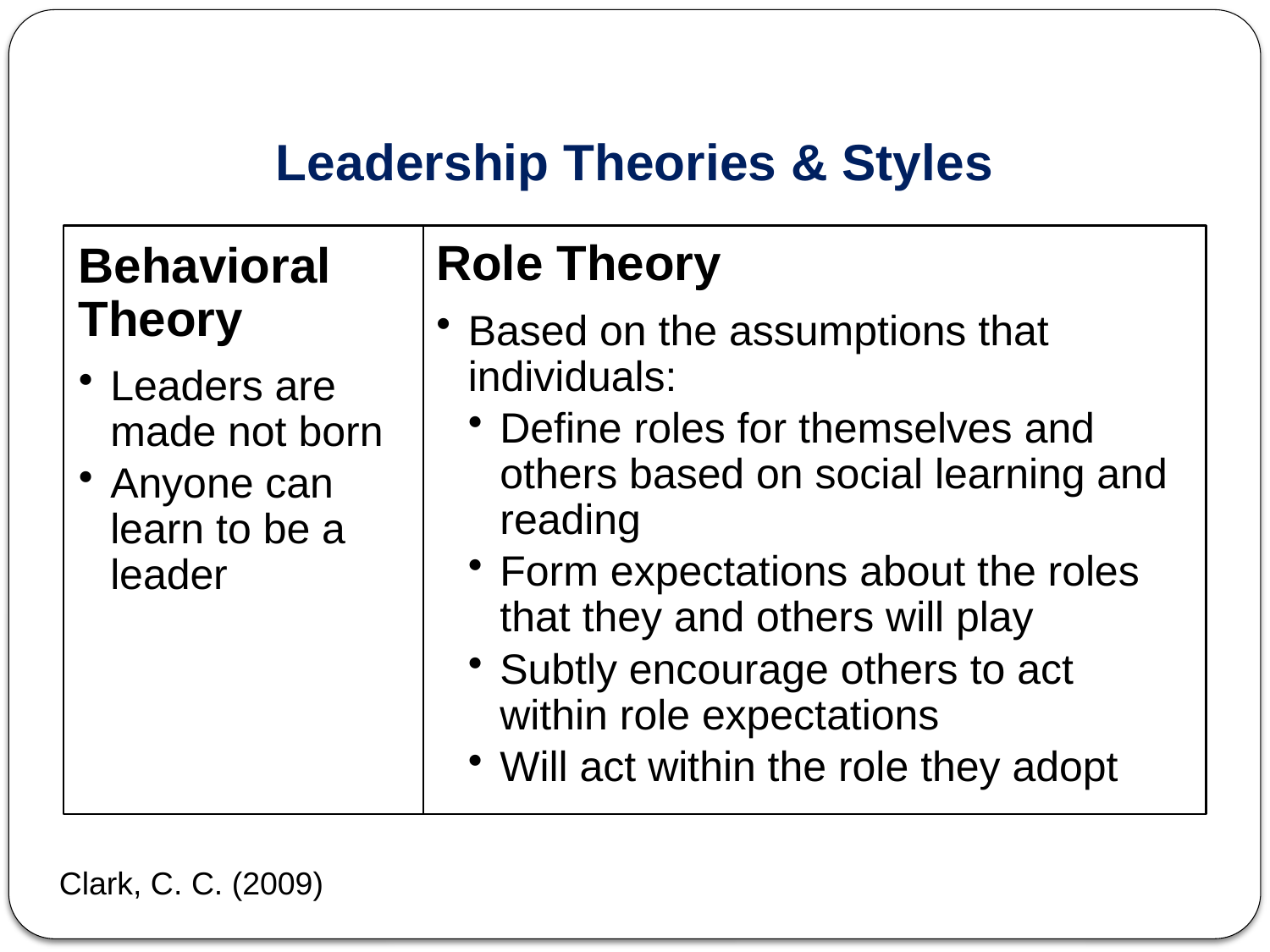

Leadership Theories & Styles
Behavioral Theory
Leaders are made not born
Anyone can learn to be a leader
Role Theory
Based on the assumptions that individuals:
Define roles for themselves and others based on social learning and reading
Form expectations about the roles that they and others will play
Subtly encourage others to act within role expectations
Will act within the role they adopt
Clark, C. C. (2009)